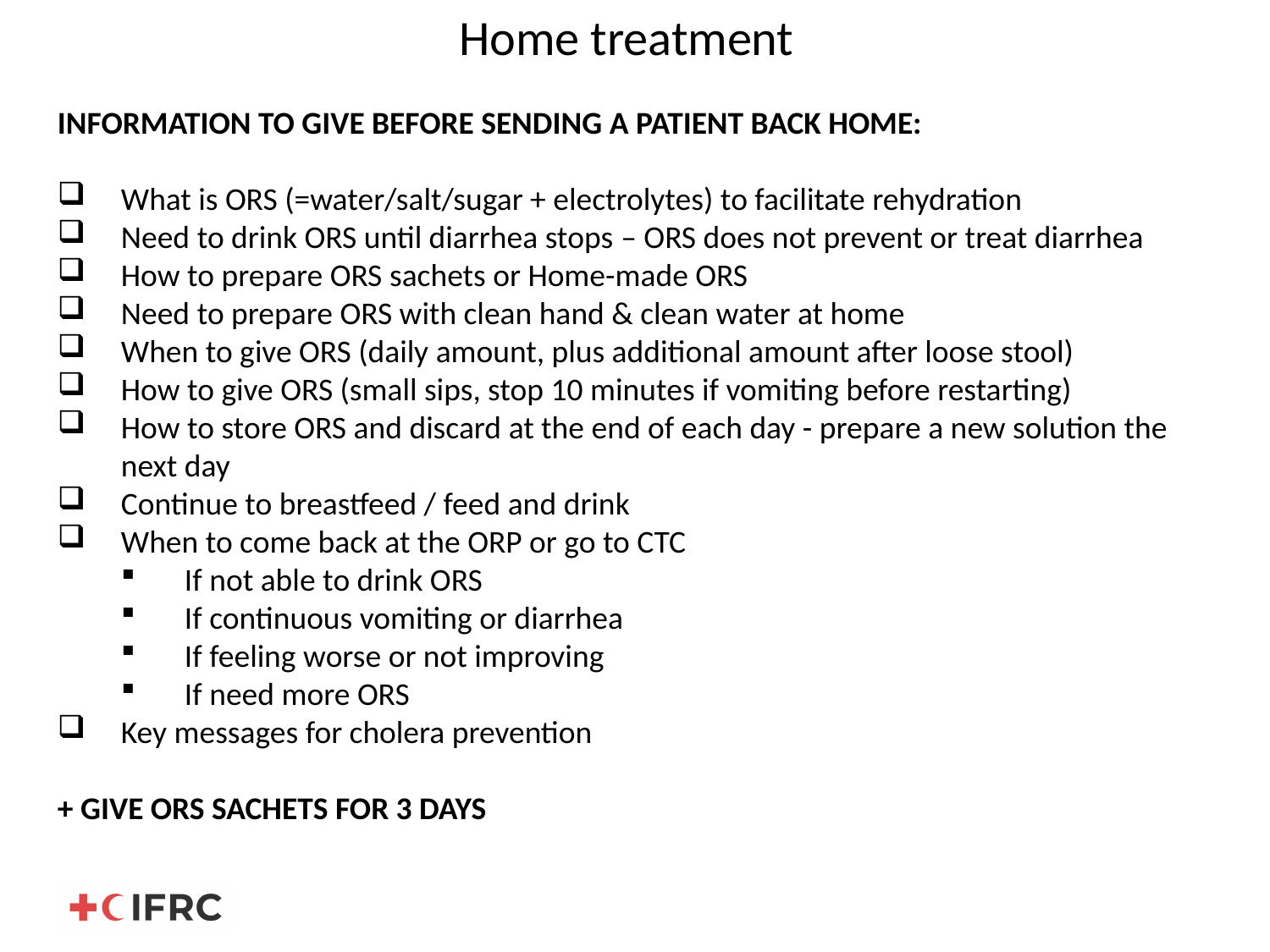

# Home treatment
INFORMATION TO GIVE BEFORE SENDING A PATIENT BACK HOME:

What is ORS (=water/salt/sugar + electrolytes) to facilitate rehydration
Need to drink ORS until diarrhea stops – ORS does not prevent or treat diarrhea
How to prepare ORS sachets or Home-made ORS
Need to prepare ORS with clean hand & clean water at home
When to give ORS (daily amount, plus additional amount after loose stool)
How to give ORS (small sips, stop 10 minutes if vomiting before restarting)
How to store ORS and discard at the end of each day - prepare a new solution the next day
Continue to breastfeed / feed and drink
When to come back at the ORP or go to CTC
If not able to drink ORS
If continuous vomiting or diarrhea
If feeling worse or not improving
If need more ORS
Key messages for cholera prevention

+ GIVE ORS SACHETS FOR 3 DAYS